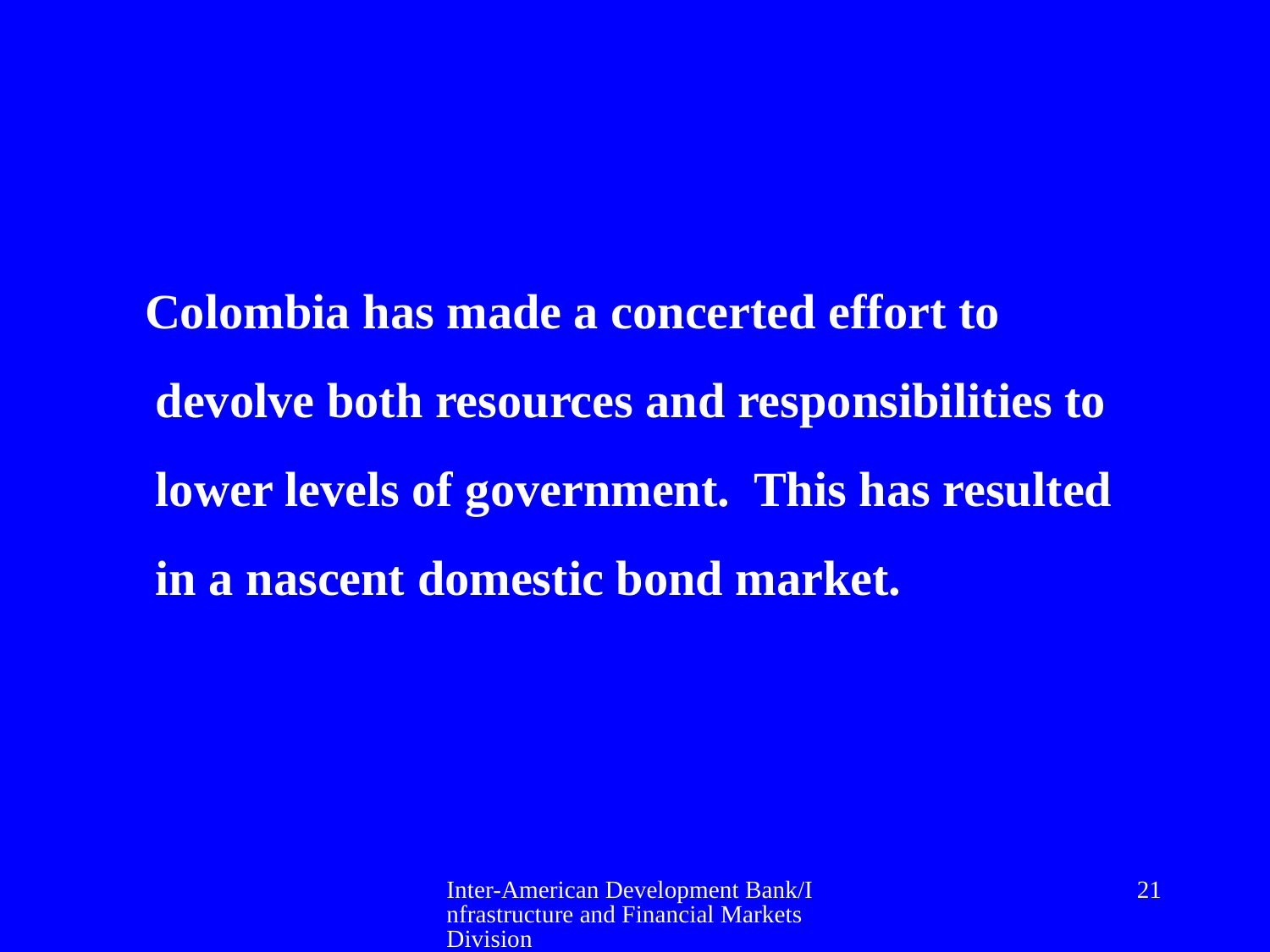

Colombia has made a concerted effort to devolve both resources and responsibilities to lower levels of government.  This has resulted in a nascent domestic bond market.
Inter-American Development Bank/Infrastructure and Financial Markets Division
21